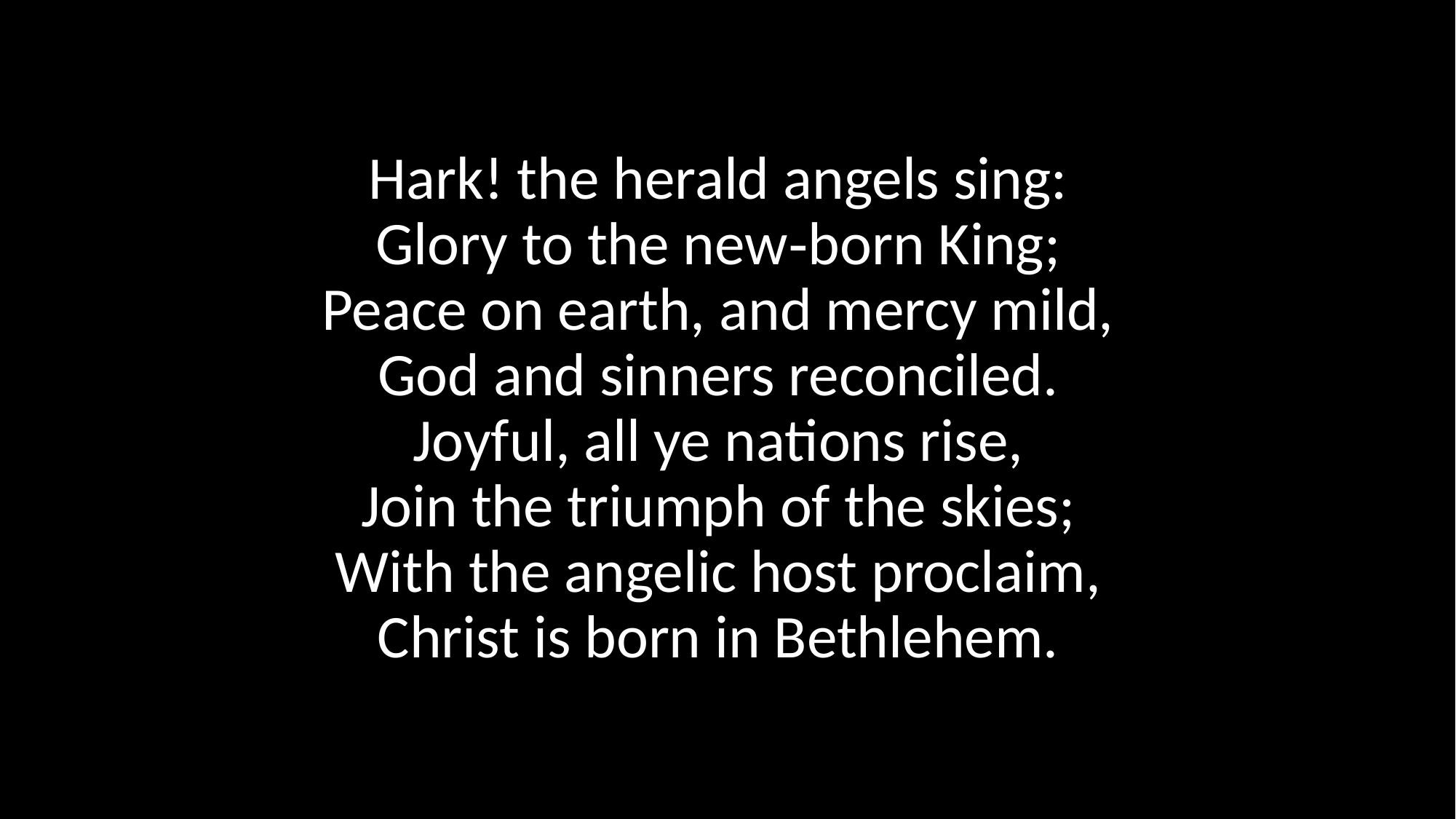

# Hark! the herald angels sing: Glory to the new‑born King; Peace on earth, and mercy mild, God and sinners reconciled. Joyful, all ye nations rise, Join the triumph of the skies; With the angelic host proclaim, Christ is born in Bethlehem.